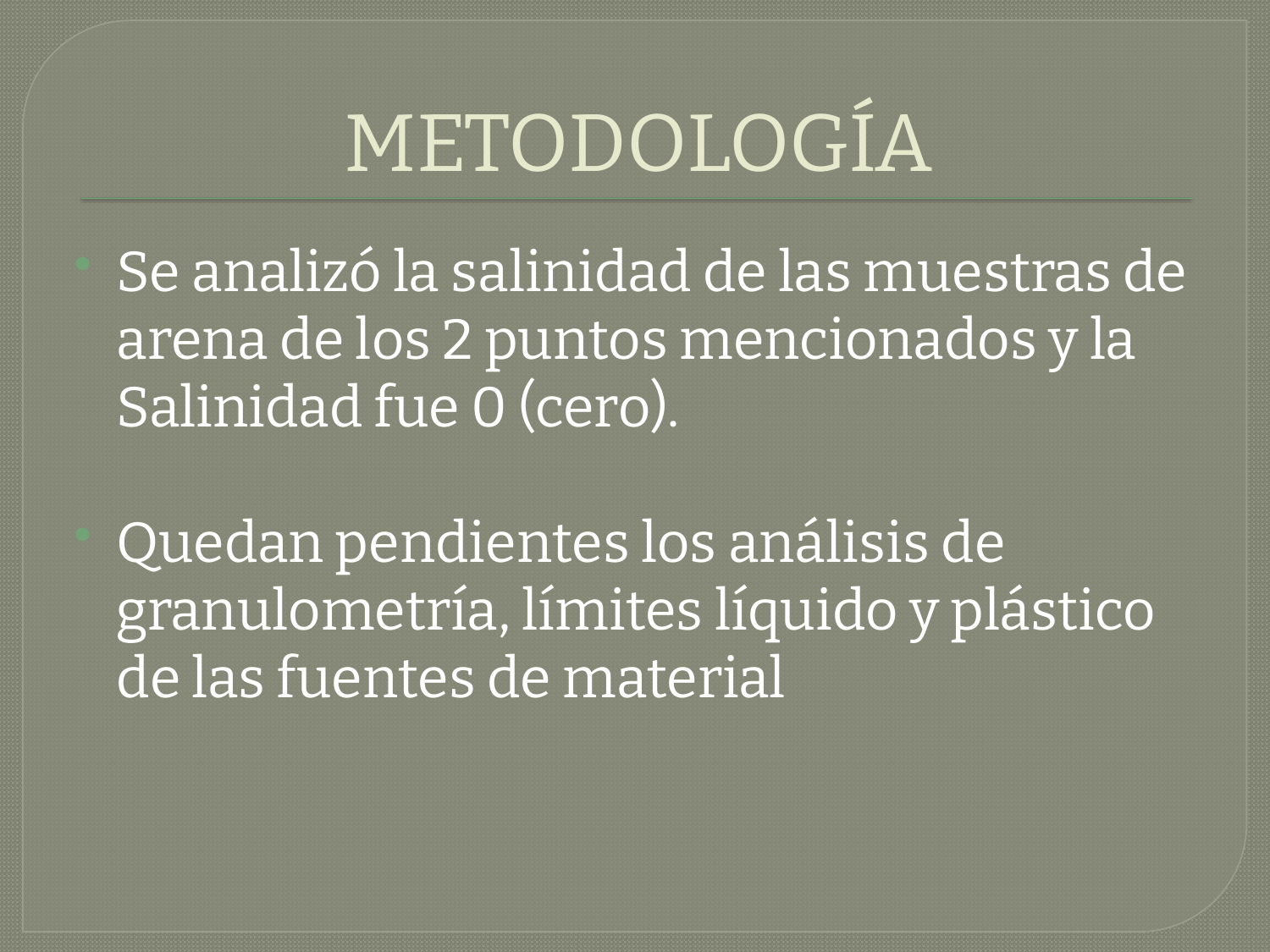

# METODOLOGÍA
Se analizó la salinidad de las muestras de arena de los 2 puntos mencionados y la Salinidad fue 0 (cero).

Quedan pendientes los análisis de granulometría, límites líquido y plástico de las fuentes de material